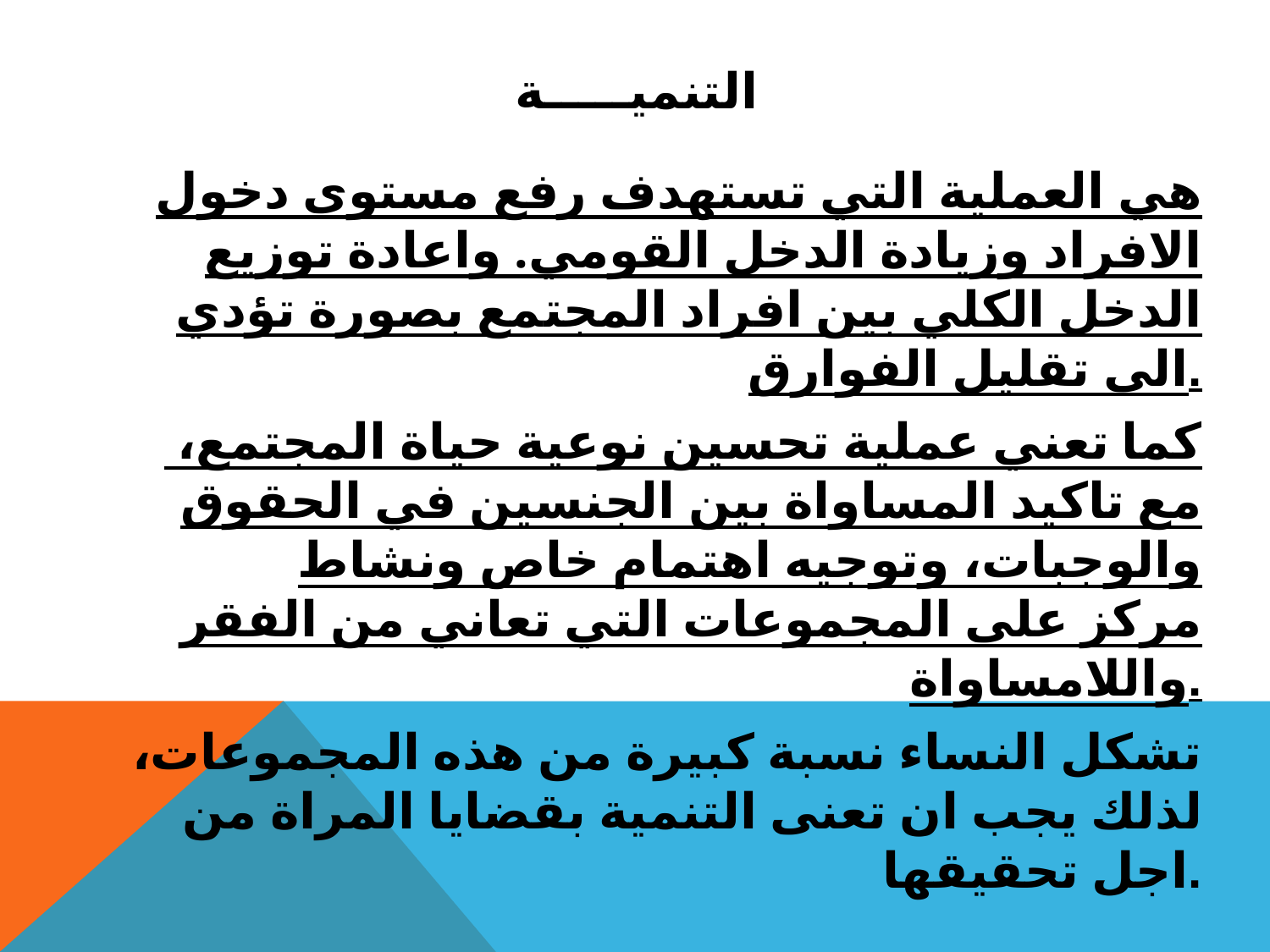

# التنميـــــة
هي العملية التي تستهدف رفع مستوى دخول الافراد وزيادة الدخل القومي. واعادة توزيع الدخل الكلي بين افراد المجتمع بصورة تؤدي الى تقليل الفوارق.
 كما تعني عملية تحسين نوعية حياة المجتمع، مع تاكيد المساواة بين الجنسين في الحقوق والوجبات، وتوجيه اهتمام خاص ونشاط مركز على المجموعات التي تعاني من الفقر واللامساواة.
تشكل النساء نسبة كبيرة من هذه المجموعات، لذلك يجب ان تعنى التنمية بقضايا المراة من اجل تحقيقها.